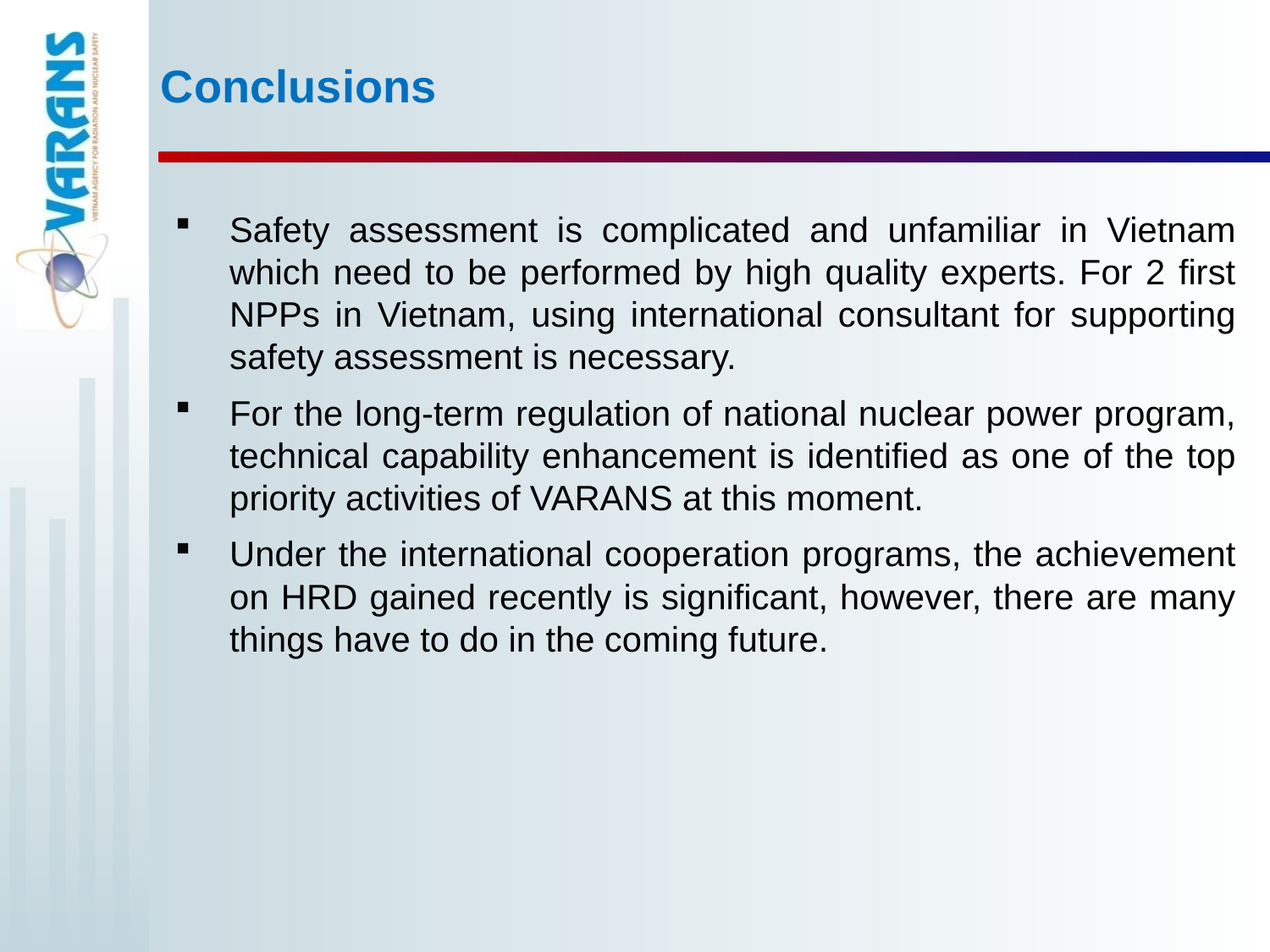

Conclusions

Safety assessment is complicated and unfamiliar in Vietnam which need to be performed by high quality experts. For 2 first NPPs in Vietnam, using international consultant for supporting safety assessment is necessary.
For the long-term regulation of national nuclear power program, technical capability enhancement is identified as one of the top priority activities of VARANS at this moment.
Under the international cooperation programs, the achievement on HRD gained recently is significant, however, there are many things have to do in the coming future.